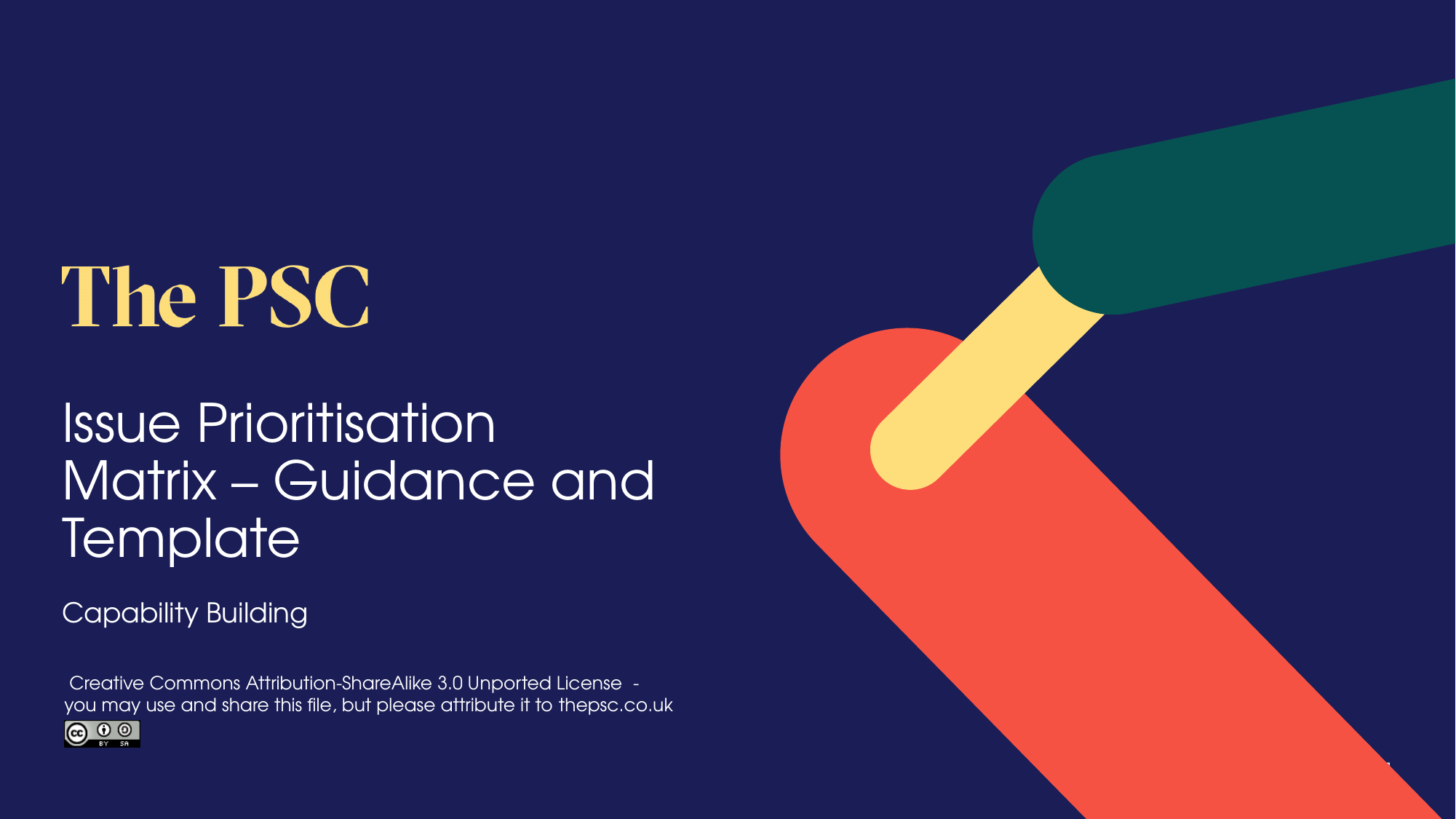

# Issue Prioritisation Matrix – Guidance and Template
Capability Building
1